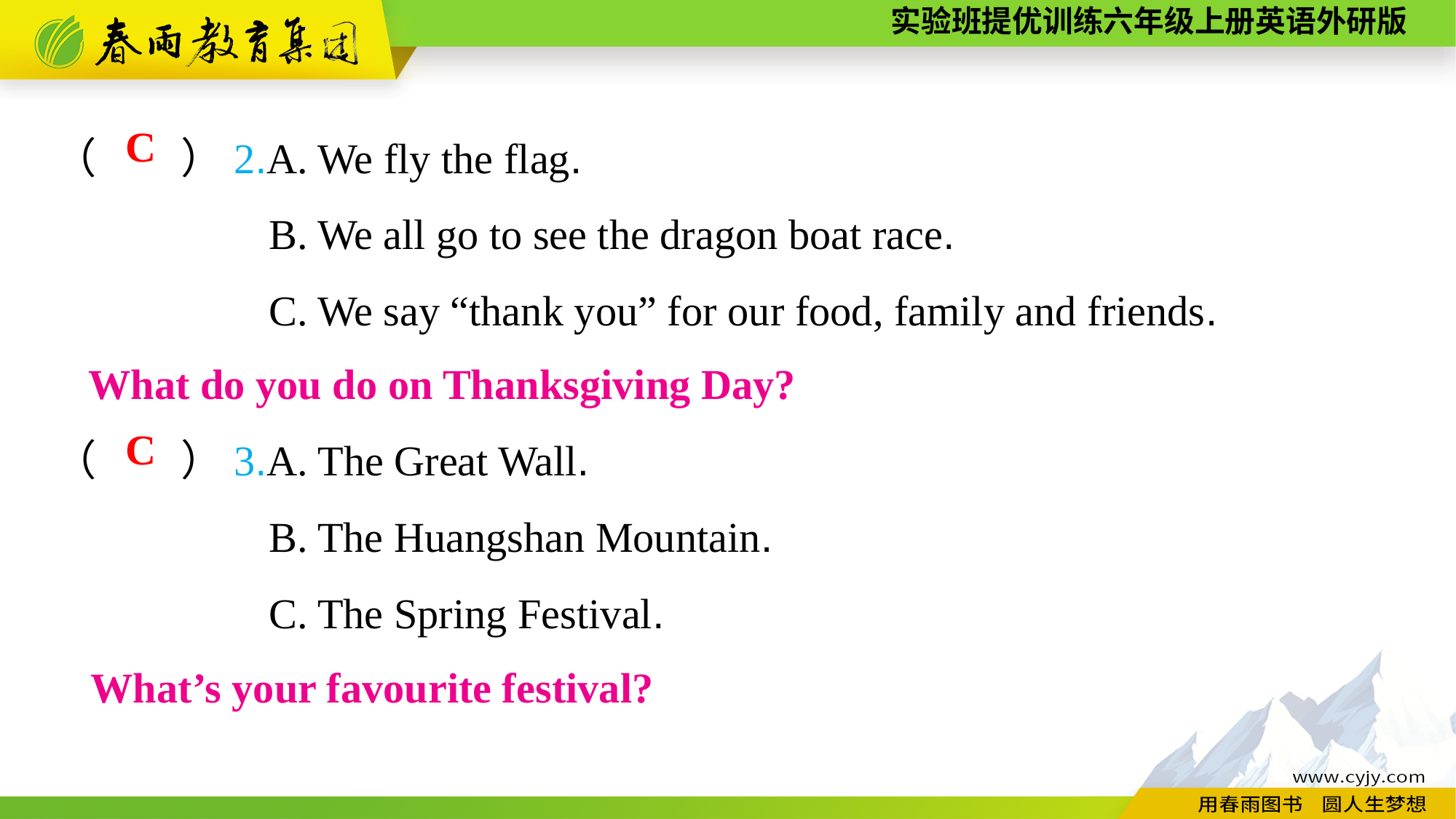

（　　）2.A. We fly the flag.
B. We all go to see the dragon boat race.
C. We say “thank you” for our food, family and friends.
C
What do you do on Thanksgiving Day?
（　　）3.A. The Great Wall.
B. The Huangshan Mountain.
C. The Spring Festival.
C
What’s your favourite festival?